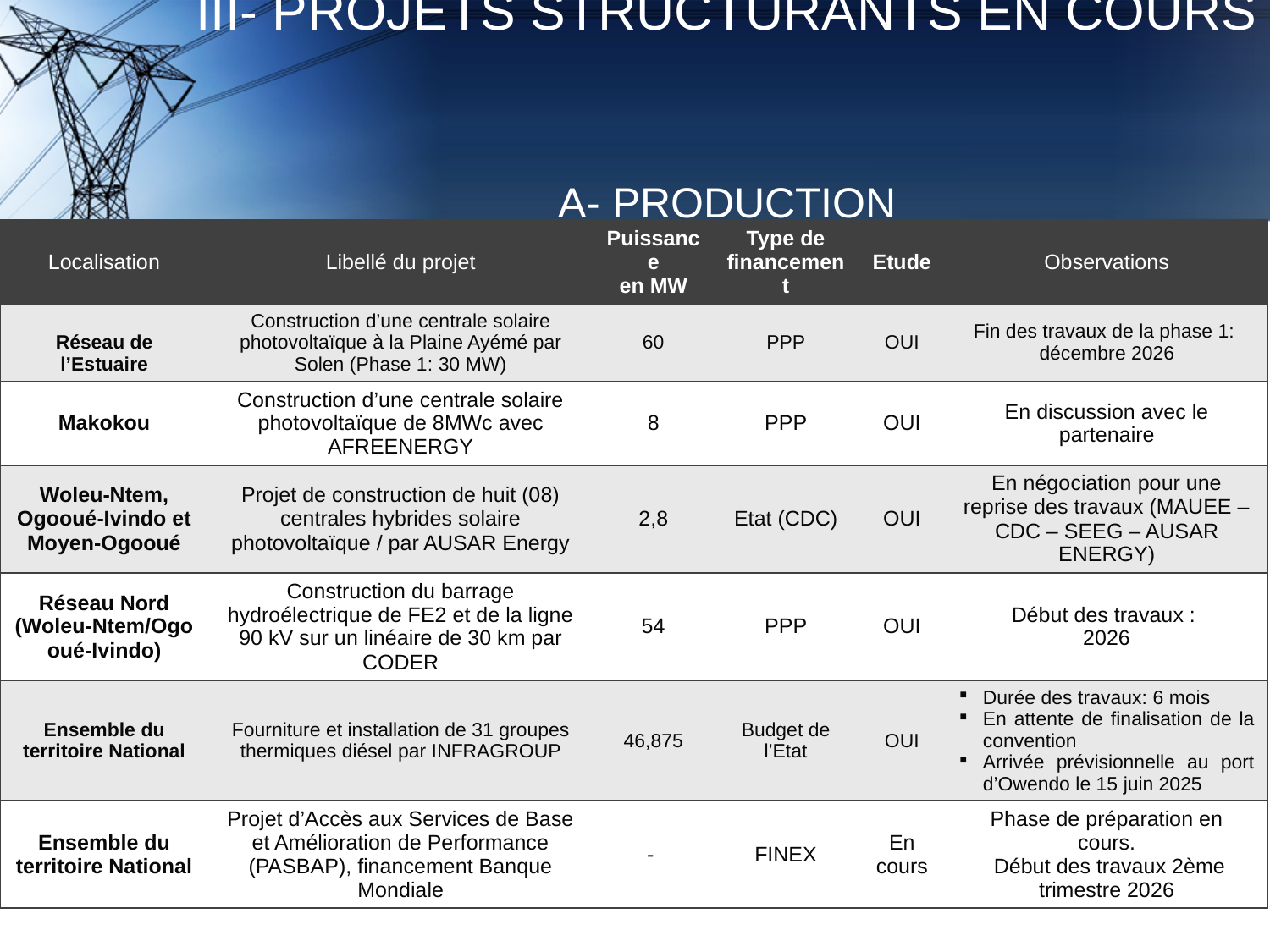

III- PROJETS STRUCTURANTS EN COURS
A- PRODUCTION
| Localisation | Libellé du projet | Puissance en MW | Type de financement | Etude | Observations |
| --- | --- | --- | --- | --- | --- |
| Réseau de l’Estuaire | Construction d’une centrale solaire photovoltaïque à la Plaine Ayémé par Solen (Phase 1: 30 MW) | 60 | PPP | OUI | Fin des travaux de la phase 1: décembre 2026 |
| Makokou | Construction d’une centrale solaire photovoltaïque de 8MWc avec AFREENERGY | 8 | PPP | OUI | En discussion avec le partenaire |
| Woleu-Ntem, Ogooué-Ivindo et Moyen-Ogooué | Projet de construction de huit (08) centrales hybrides solaire photovoltaïque / par AUSAR Energy | 2,8 | Etat (CDC) | OUI | En négociation pour une reprise des travaux (MAUEE – CDC – SEEG – AUSAR ENERGY) |
| Réseau Nord (Woleu-Ntem/Ogooué-Ivindo) | Construction du barrage hydroélectrique de FE2 et de la ligne 90 kV sur un linéaire de 30 km par CODER | 54 | PPP | OUI | Début des travaux : 2026 |
| Ensemble du territoire National | Fourniture et installation de 31 groupes thermiques diésel par INFRAGROUP | 46,875 | Budget de l’Etat | OUI | Durée des travaux: 6 mois En attente de finalisation de la convention Arrivée prévisionnelle au port d’Owendo le 15 juin 2025 |
| Ensemble du territoire National | Projet d’Accès aux Services de Base et Amélioration de Performance (PASBAP), financement Banque Mondiale | - | FINEX | En cours | Phase de préparation en cours. Début des travaux 2ème trimestre 2026 |